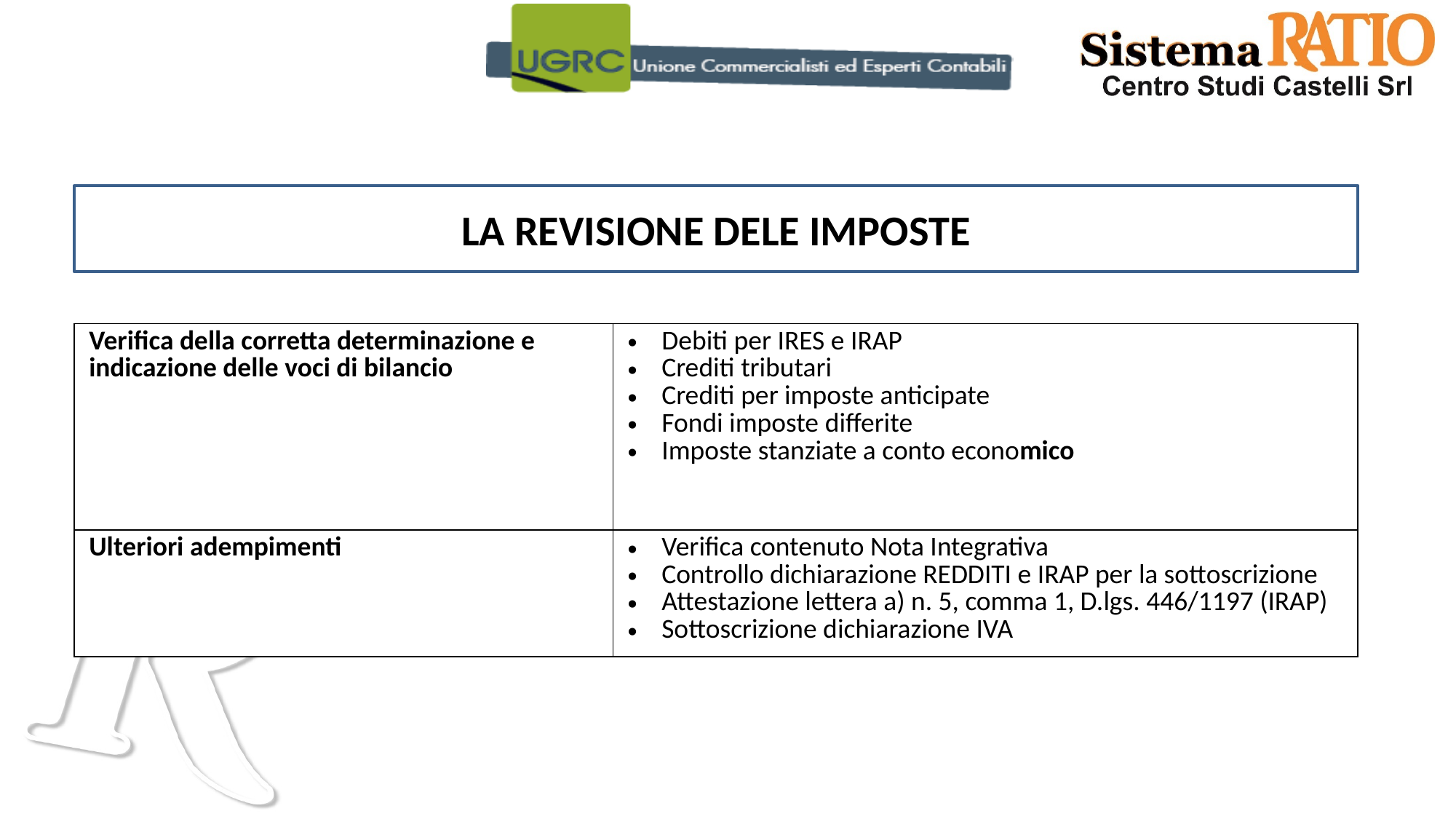

LA REVISIONE DELE IMPOSTE
| Verifica della corretta determinazione e indicazione delle voci di bilancio | Debiti per IRES e IRAP Crediti tributari Crediti per imposte anticipate Fondi imposte differite Imposte stanziate a conto economico |
| --- | --- |
| Ulteriori adempimenti | Verifica contenuto Nota Integrativa Controllo dichiarazione REDDITI e IRAP per la sottoscrizione Attestazione lettera a) n. 5, comma 1, D.lgs. 446/1197 (IRAP) Sottoscrizione dichiarazione IVA |